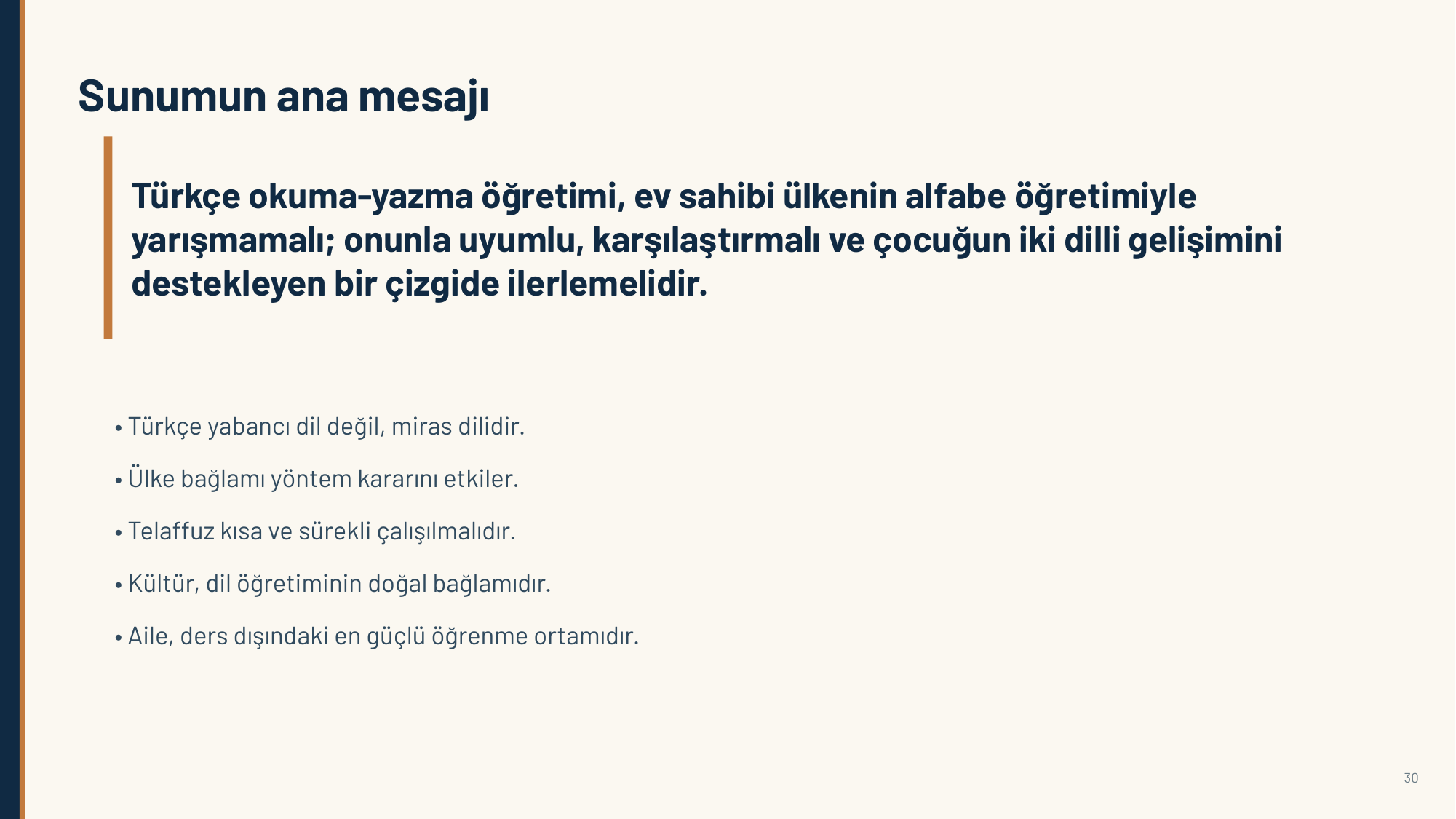

Sunumun ana mesajı

Türkçe okuma-yazma öğretimi, ev sahibi ülkenin alfabe öğretimiyle yarışmamalı; onunla uyumlu, karşılaştırmalı ve çocuğun iki dilli gelişimini destekleyen bir çizgide ilerlemelidir.
• Türkçe yabancı dil değil, miras dilidir.
• Ülke bağlamı yöntem kararını etkiler.
• Telaffuz kısa ve sürekli çalışılmalıdır.
• Kültür, dil öğretiminin doğal bağlamıdır.
• Aile, ders dışındaki en güçlü öğrenme ortamıdır.
30